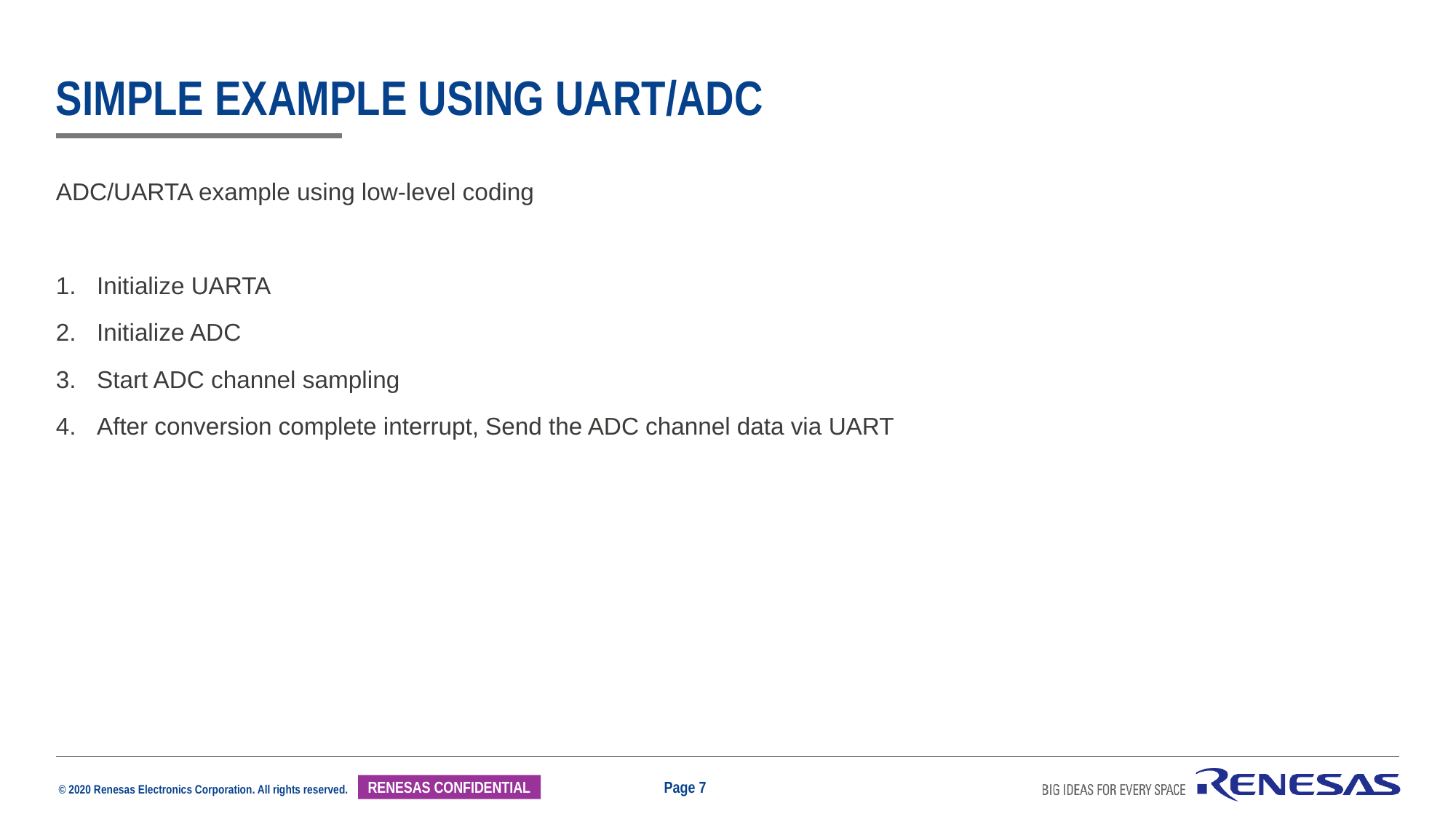

# Simple example using UART/ADC
ADC/UARTA example using low-level coding

Initialize UARTA
Initialize ADC
Start ADC channel sampling
After conversion complete interrupt, Send the ADC channel data via UART